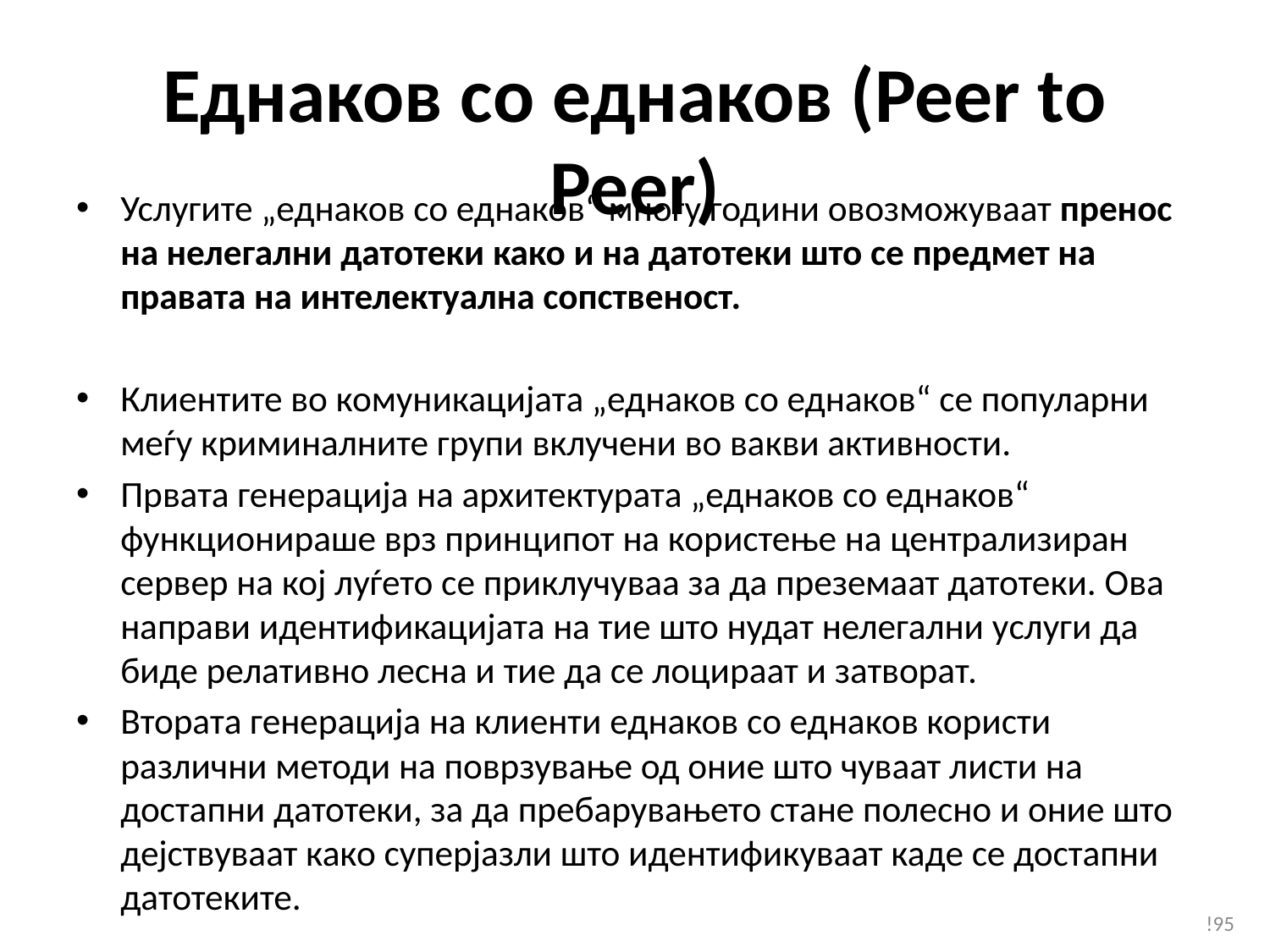

# Еднаков со еднаков (Peer to Peer)
Услугите „еднаков со еднаков“ многу години овозможуваат пренос на нелегални датотеки како и на датотеки што се предмет на правата на интелектуална сопственост.

Клиентите во комуникацијата „еднаков со еднаков“ се популарни меѓу криминалните групи вклучени во вакви активности.
Првата генерација на архитектурата „еднаков со еднаков“ функционираше врз принципот на користење на централизиран сервер на кој луѓето се приклучуваа за да преземаат датотеки. Ова направи идентификацијата на тие што нудат нелегални услуги да биде релативно лесна и тие да се лоцираат и затворат.
Втората генерација на клиенти еднаков со еднаков користи различни методи на поврзување од оние што чуваат листи на достапни датотеки, за да пребарувањето стане полесно и оние што дејствуваат како суперјазли што идентификуваат каде се достапни датотеките.

!95